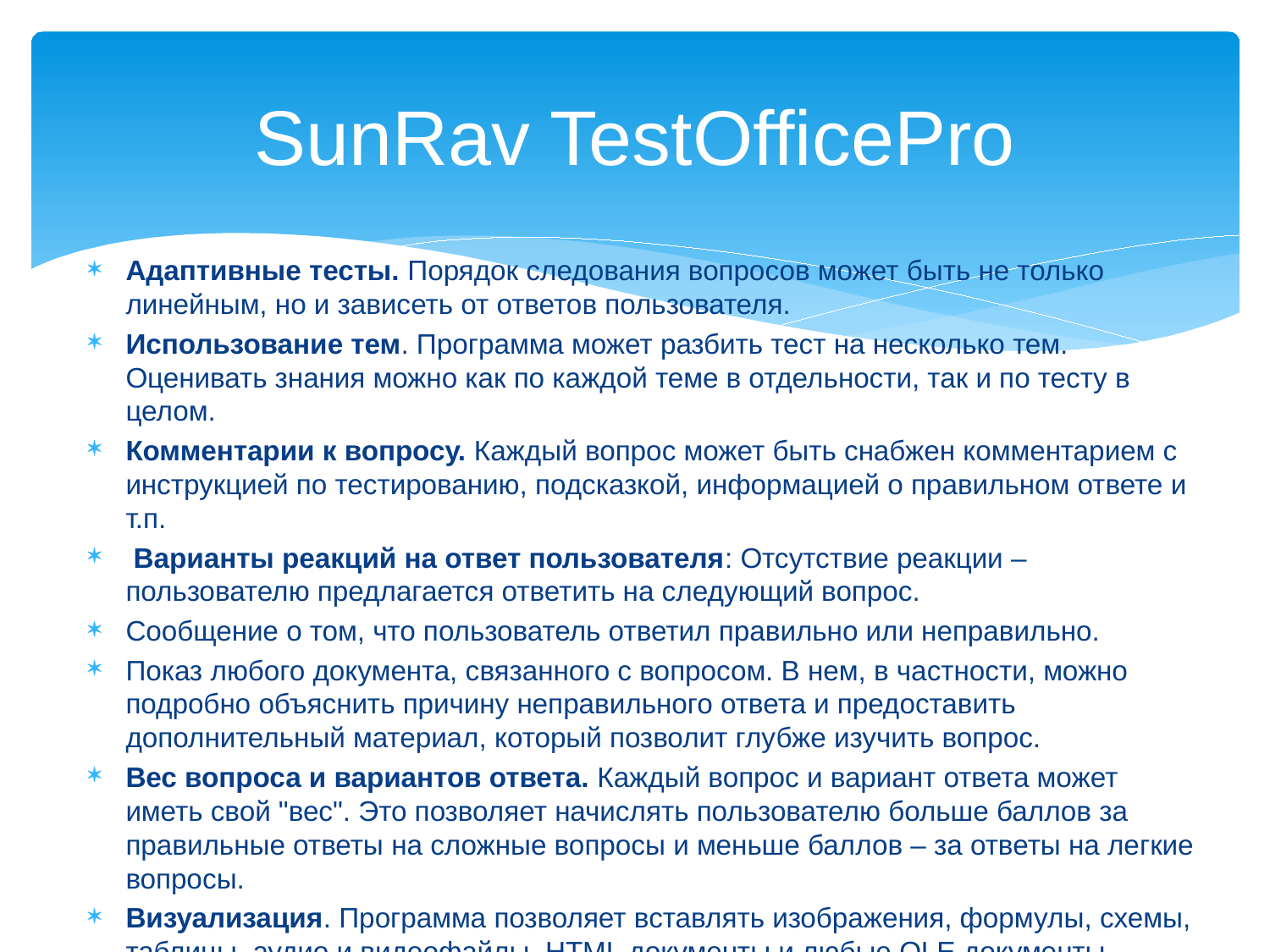

# SunRav TestOfficePro
Адаптивные тесты. Порядок следования вопросов может быть не только линейным, но и зависеть от ответов пользователя.
Использование тем. Программа может разбить тест на несколько тем. Оценивать знания можно как по каждой теме в отдельности, так и по тесту в целом.
Комментарии к вопросу. Каждый вопрос может быть снабжен комментарием с инструкцией по тестированию, подсказкой, информацией о правильном ответе и т.п.
 Варианты реакций на ответ пользователя: Отсутствие реакции – пользователю предлагается ответить на следующий вопрос.
Сообщение о том, что пользователь ответил правильно или неправильно.
Показ любого документа, связанного с вопросом. В нем, в частности, можно подробно объяснить причину неправильного ответа и предоставить дополнительный материал, который позволит глубже изучить вопрос.
Вес вопроса и вариантов ответа. Каждый вопрос и вариант ответа может иметь свой "вес". Это позволяет начислять пользователю больше баллов за правильные ответы на сложные вопросы и меньше баллов – за ответы на легкие вопросы.
Визуализация. Программа позволяет вставлять изображения, формулы, схемы, таблицы, аудио и видеофайлы, HTML документы и любые OLE документы. Встроенный в tMaker текстовый редактор для написания тестов по функциям напоминает привычный многим MS Word.